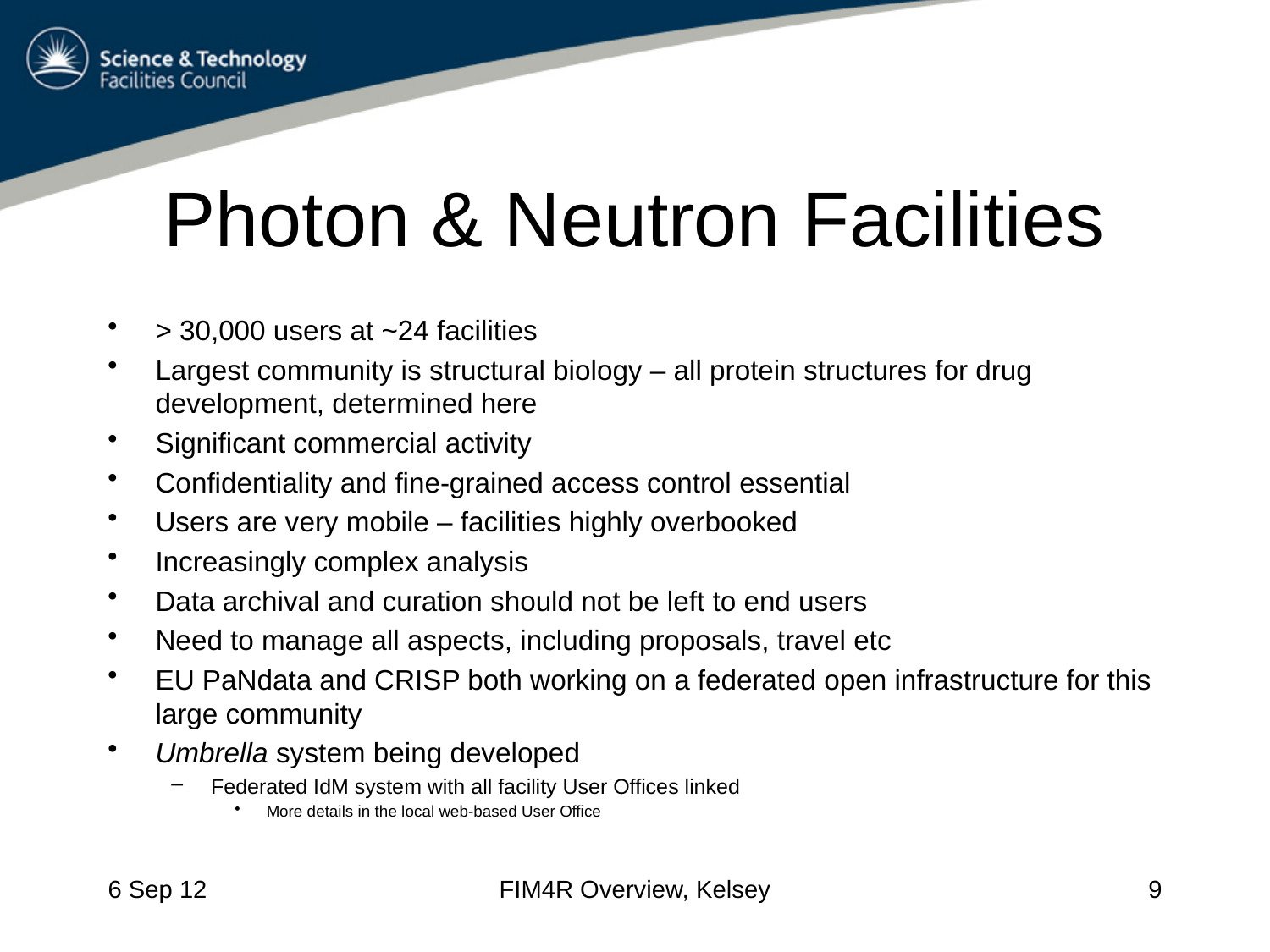

# Photon & Neutron Facilities
> 30,000 users at ~24 facilities
Largest community is structural biology – all protein structures for drug development, determined here
Significant commercial activity
Confidentiality and fine-grained access control essential
Users are very mobile – facilities highly overbooked
Increasingly complex analysis
Data archival and curation should not be left to end users
Need to manage all aspects, including proposals, travel etc
EU PaNdata and CRISP both working on a federated open infrastructure for this large community
Umbrella system being developed
Federated IdM system with all facility User Offices linked
More details in the local web-based User Office
6 Sep 12
FIM4R Overview, Kelsey
9